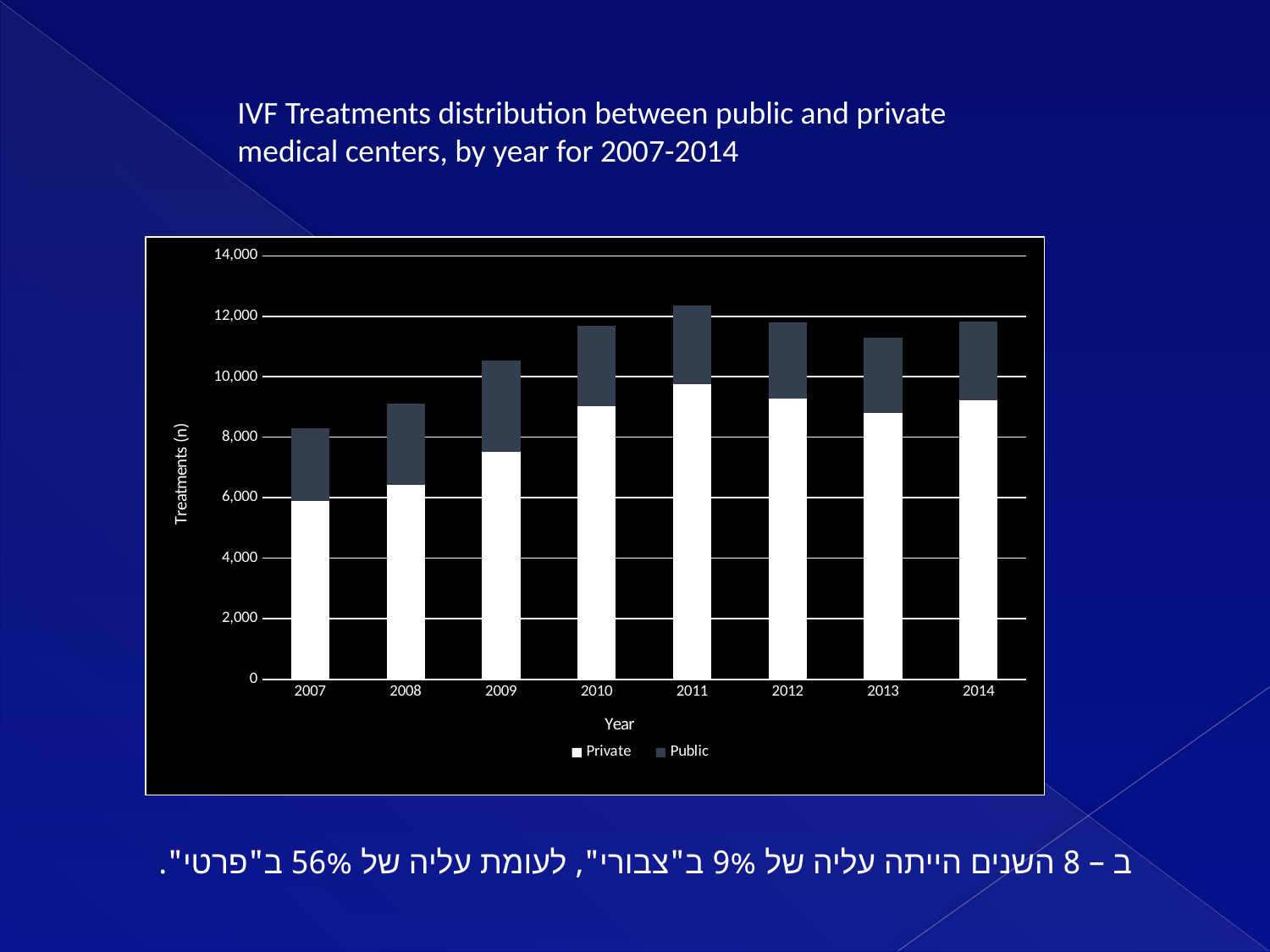

IVF Treatments distribution between public and private medical centers, by year for 2007-2014

### Chart

| Category | Private | Public |
|---|---|---|
| 2007 | 5896.0 | 2401.0 |
| 2008 | 6416.0 | 2697.0 |
| 2009 | 7509.0 | 3018.0 |
| 2010 | 9022.0 | 2665.0 |
| 2011 | 9758.0 | 2602.0 |
| 2012 | 9282.0 | 2521.0 |
| 2013 | 8802.0 | 2501.0 |
| 2014 | 9211.0 | 2618.0 |
ב – 8 השנים הייתה עליה של 9% ב"צבורי", לעומת עליה של 56% ב"פרטי".